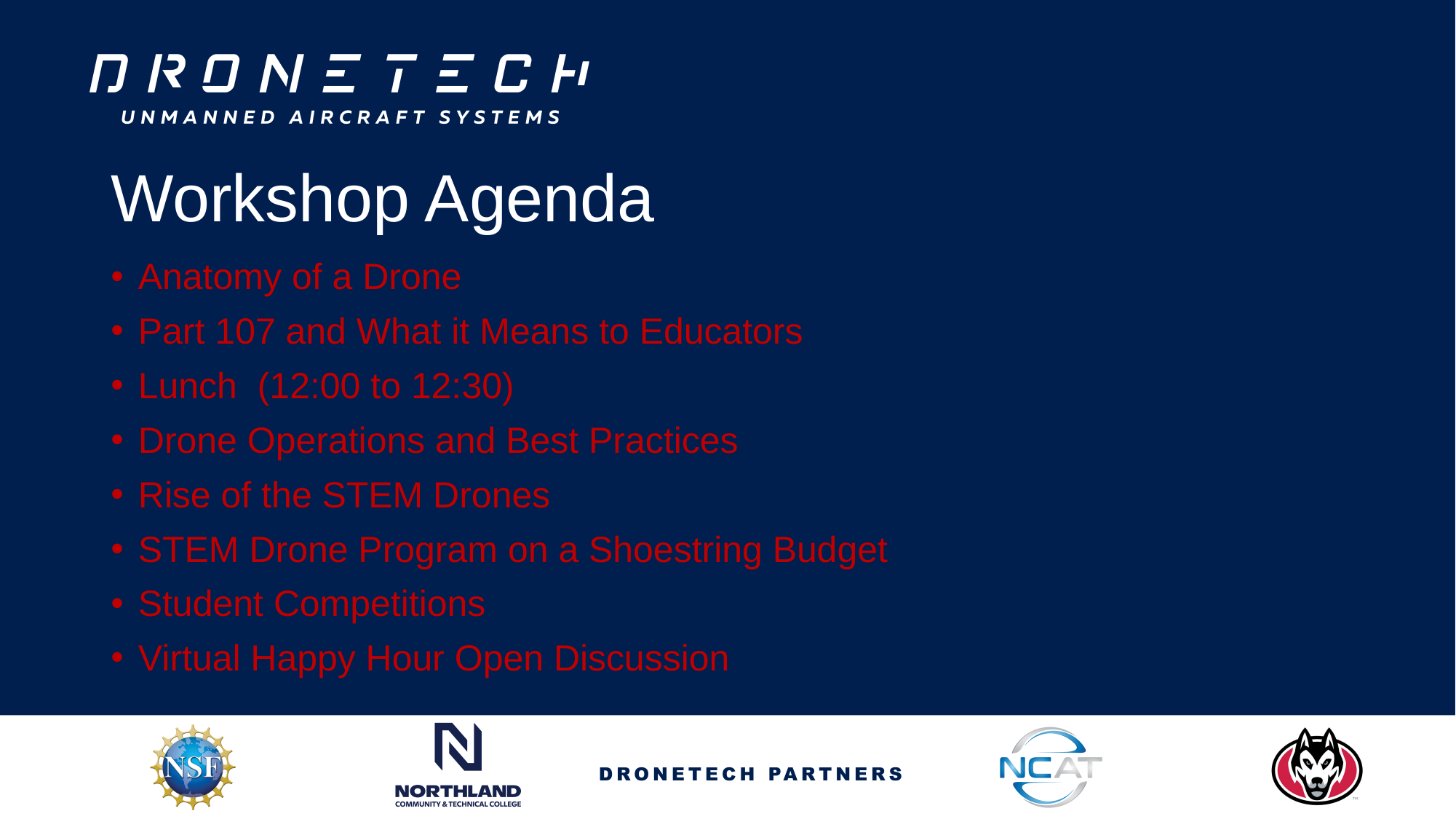

# Workshop Agenda
Anatomy of a Drone
Part 107 and What it Means to Educators
Lunch  (12:00 to 12:30)
Drone Operations and Best Practices
Rise of the STEM Drones
STEM Drone Program on a Shoestring Budget
Student Competitions
Virtual Happy Hour Open Discussion